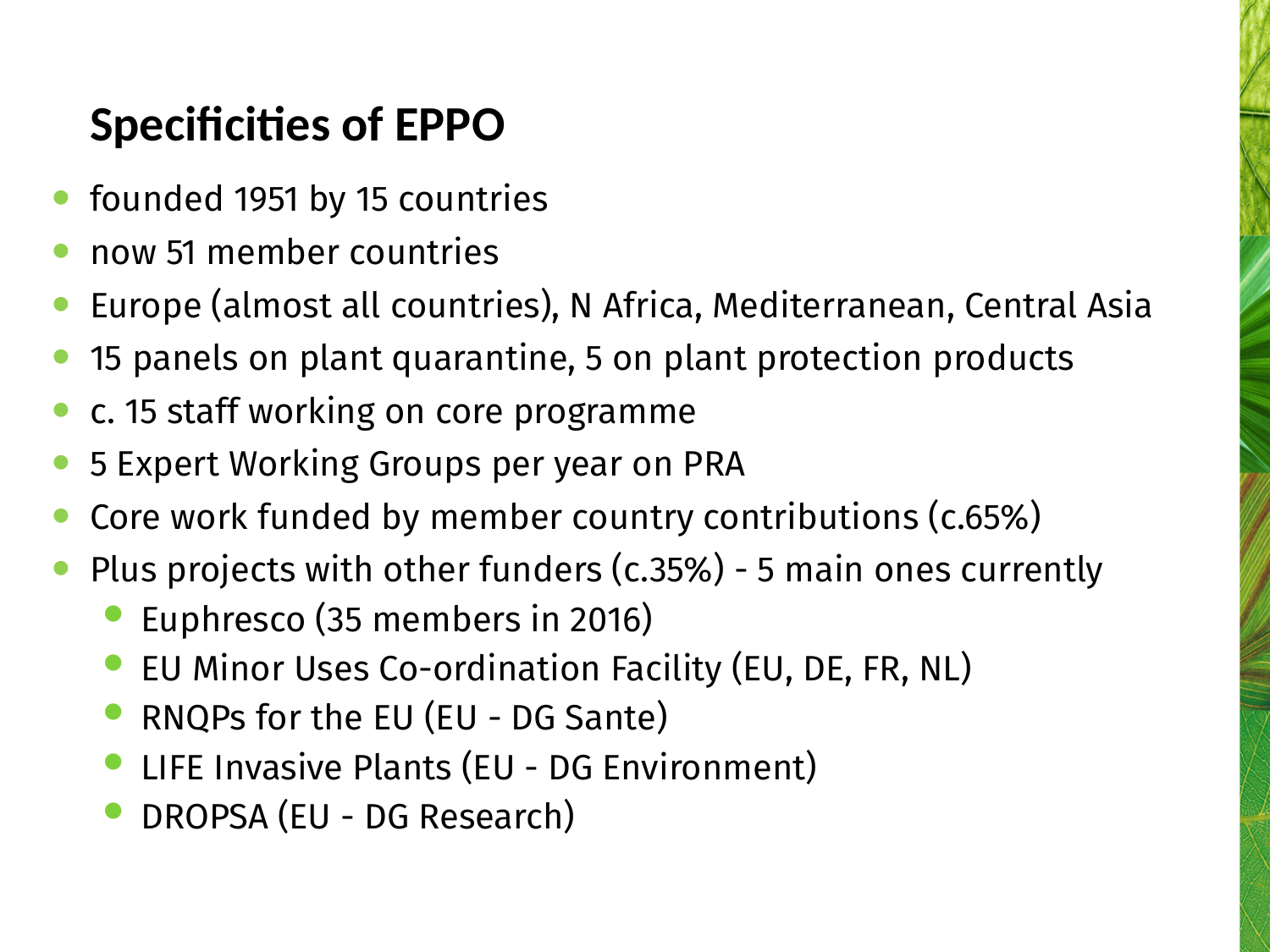

# Specificities of EPPO
founded 1951 by 15 countries
now 51 member countries
Europe (almost all countries), N Africa, Mediterranean, Central Asia
15 panels on plant quarantine, 5 on plant protection products
c. 15 staff working on core programme
5 Expert Working Groups per year on PRA
Core work funded by member country contributions (c.65%)
Plus projects with other funders (c.35%) - 5 main ones currently
Euphresco (35 members in 2016)
EU Minor Uses Co-ordination Facility (EU, DE, FR, NL)
RNQPs for the EU (EU - DG Sante)
LIFE Invasive Plants (EU - DG Environment)
DROPSA (EU - DG Research)